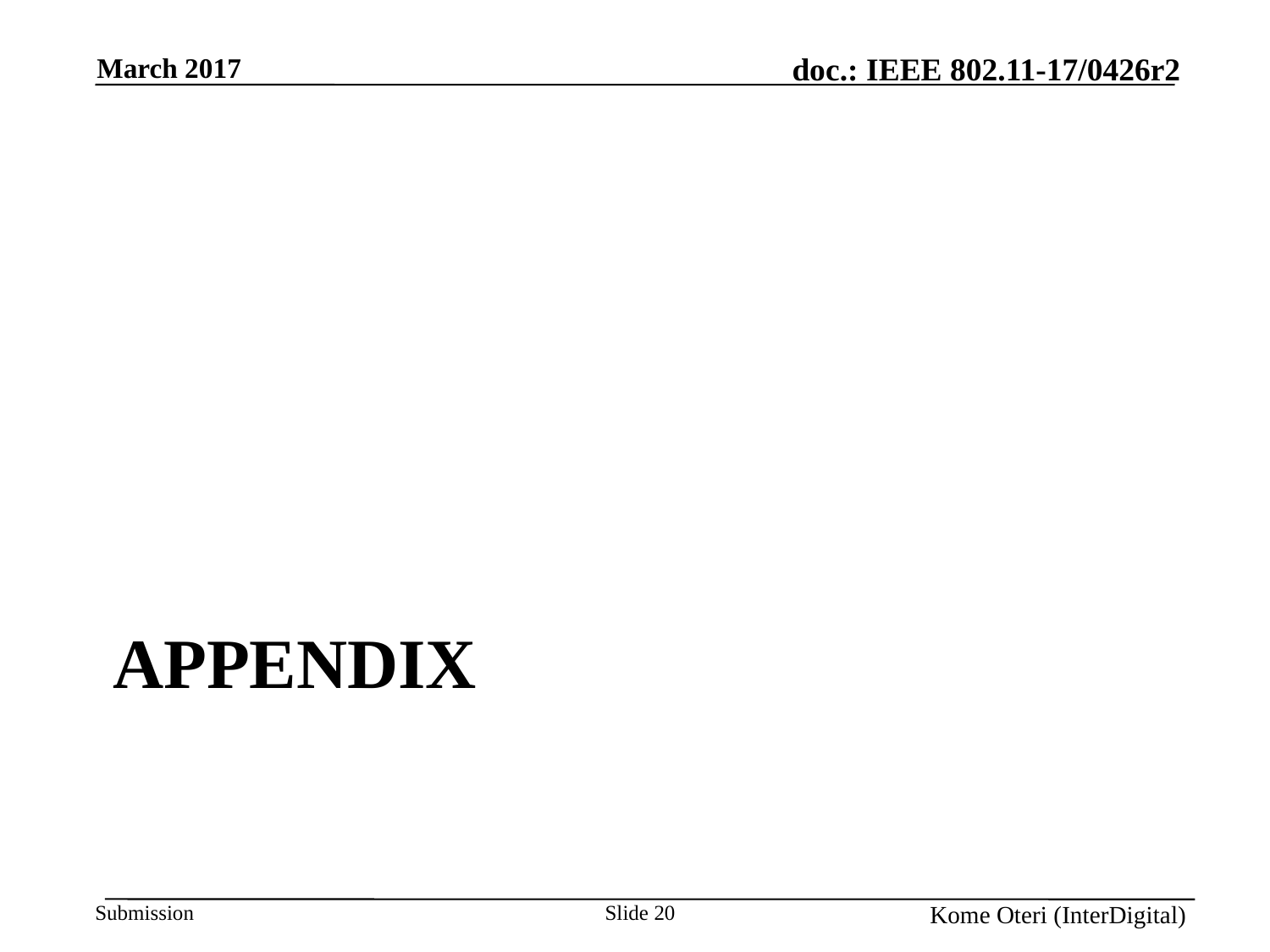

March 2017
# Appendix
Slide 20
Kome Oteri (InterDigital)